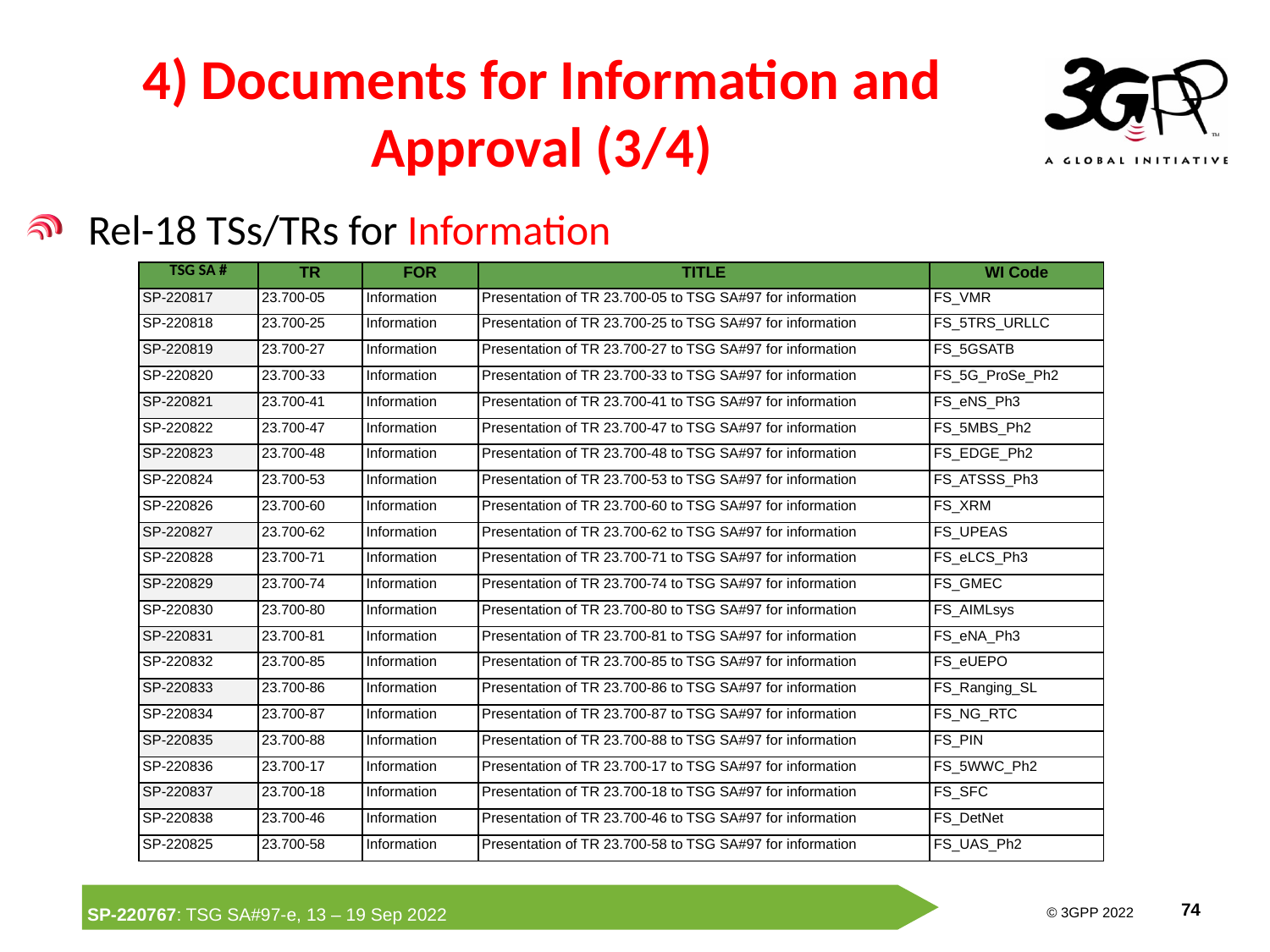

# 4) Documents for Information and Approval (3/4)
Rel-18 TSs/TRs for Information

| TSG SA # | TR | FOR | TITLE | WI Code |
| --- | --- | --- | --- | --- |
| SP-220817 | 23.700-05 | Information | Presentation of TR 23.700-05 to TSG SA#97 for information | FS\_VMR |
| SP-220818 | 23.700-25 | Information | Presentation of TR 23.700-25 to TSG SA#97 for information | FS\_5TRS\_URLLC |
| SP-220819 | 23.700-27 | Information | Presentation of TR 23.700-27 to TSG SA#97 for information | FS\_5GSATB |
| SP-220820 | 23.700-33 | Information | Presentation of TR 23.700-33 to TSG SA#97 for information | FS\_5G\_ProSe\_Ph2 |
| SP-220821 | 23.700-41 | Information | Presentation of TR 23.700-41 to TSG SA#97 for information | FS\_eNS\_Ph3 |
| SP-220822 | 23.700-47 | Information | Presentation of TR 23.700-47 to TSG SA#97 for information | FS\_5MBS\_Ph2 |
| SP-220823 | 23.700-48 | Information | Presentation of TR 23.700-48 to TSG SA#97 for information | FS\_EDGE\_Ph2 |
| SP-220824 | 23.700-53 | Information | Presentation of TR 23.700-53 to TSG SA#97 for information | FS\_ATSSS\_Ph3 |
| SP-220826 | 23.700-60 | Information | Presentation of TR 23.700-60 to TSG SA#97 for information | FS\_XRM |
| SP-220827 | 23.700-62 | Information | Presentation of TR 23.700-62 to TSG SA#97 for information | FS\_UPEAS |
| SP-220828 | 23.700-71 | Information | Presentation of TR 23.700-71 to TSG SA#97 for information | FS\_eLCS\_Ph3 |
| SP-220829 | 23.700-74 | Information | Presentation of TR 23.700-74 to TSG SA#97 for information | FS\_GMEC |
| SP-220830 | 23.700-80 | Information | Presentation of TR 23.700-80 to TSG SA#97 for information | FS\_AIMLsys |
| SP-220831 | 23.700-81 | Information | Presentation of TR 23.700-81 to TSG SA#97 for information | FS\_eNA\_Ph3 |
| SP-220832 | 23.700-85 | Information | Presentation of TR 23.700-85 to TSG SA#97 for information | FS\_eUEPO |
| SP-220833 | 23.700-86 | Information | Presentation of TR 23.700-86 to TSG SA#97 for information | FS\_Ranging\_SL |
| SP-220834 | 23.700-87 | Information | Presentation of TR 23.700-87 to TSG SA#97 for information | FS\_NG\_RTC |
| SP-220835 | 23.700-88 | Information | Presentation of TR 23.700-88 to TSG SA#97 for information | FS\_PIN |
| SP-220836 | 23.700-17 | Information | Presentation of TR 23.700-17 to TSG SA#97 for information | FS\_5WWC\_Ph2 |
| SP-220837 | 23.700-18 | Information | Presentation of TR 23.700-18 to TSG SA#97 for information | FS\_SFC |
| SP-220838 | 23.700-46 | Information | Presentation of TR 23.700-46 to TSG SA#97 for information | FS\_DetNet |
| SP-220825 | 23.700-58 | Information | Presentation of TR 23.700-58 to TSG SA#97 for information | FS\_UAS\_Ph2 |